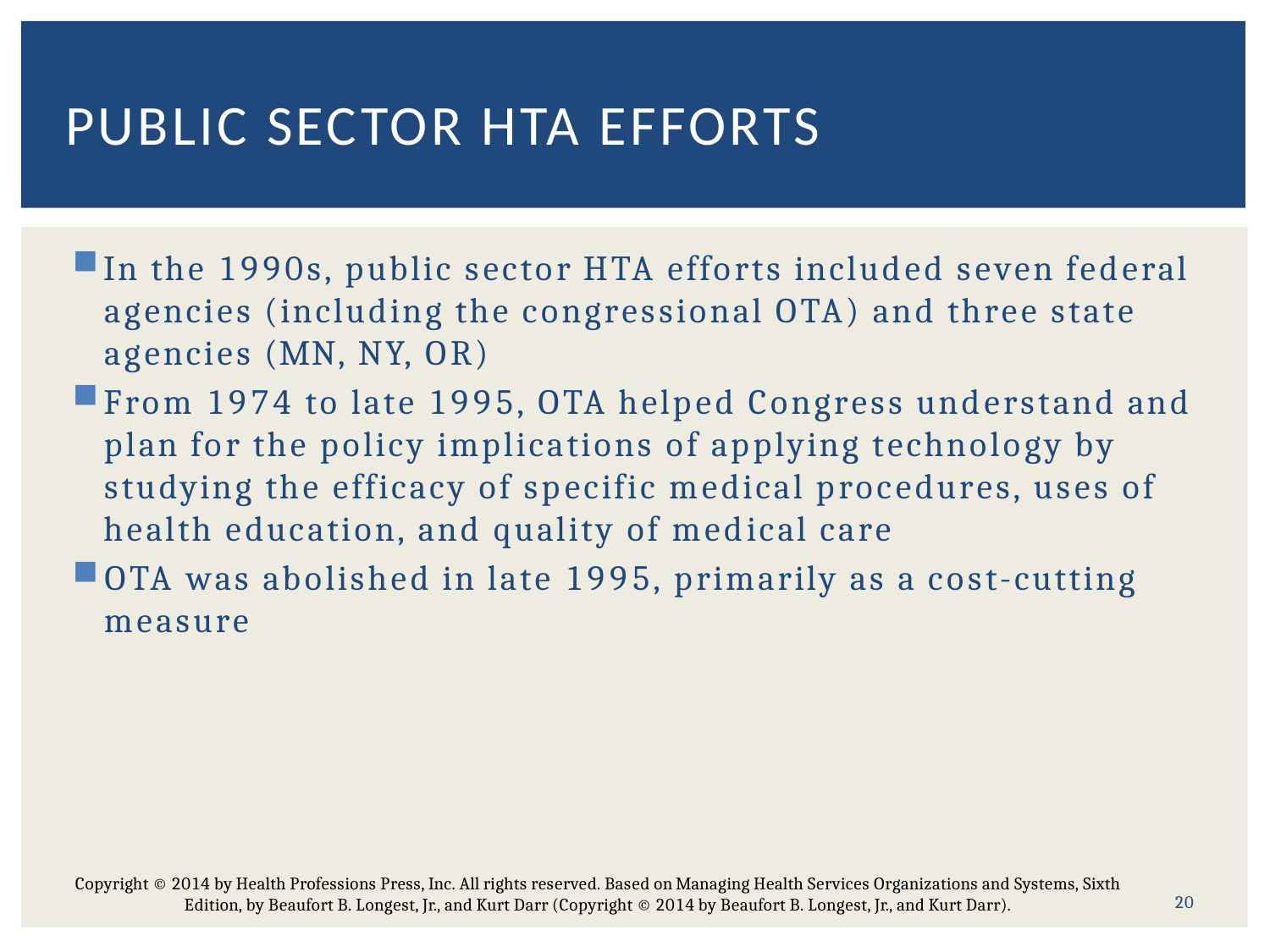

# Public sector HTA Efforts
In the 1990s, public sector HTA efforts included seven federal agencies (including the congressional OTA) and three state agencies (MN, NY, OR)
From 1974 to late 1995, OTA helped Congress understand and plan for the policy implications of applying technology by studying the efficacy of specific medical procedures, uses of health education, and quality of med­ical care
OTA was abolished in late 1995, primarily as a cost-cutting measure

Copyright © 2014 by Health Professions Press, Inc. All rights reserved. Based on Managing Health Services Organizations and Systems, Sixth Edition, by Beaufort B. Longest, Jr., and Kurt Darr (Copyright © 2014 by Beaufort B. Longest, Jr., and Kurt Darr).
20